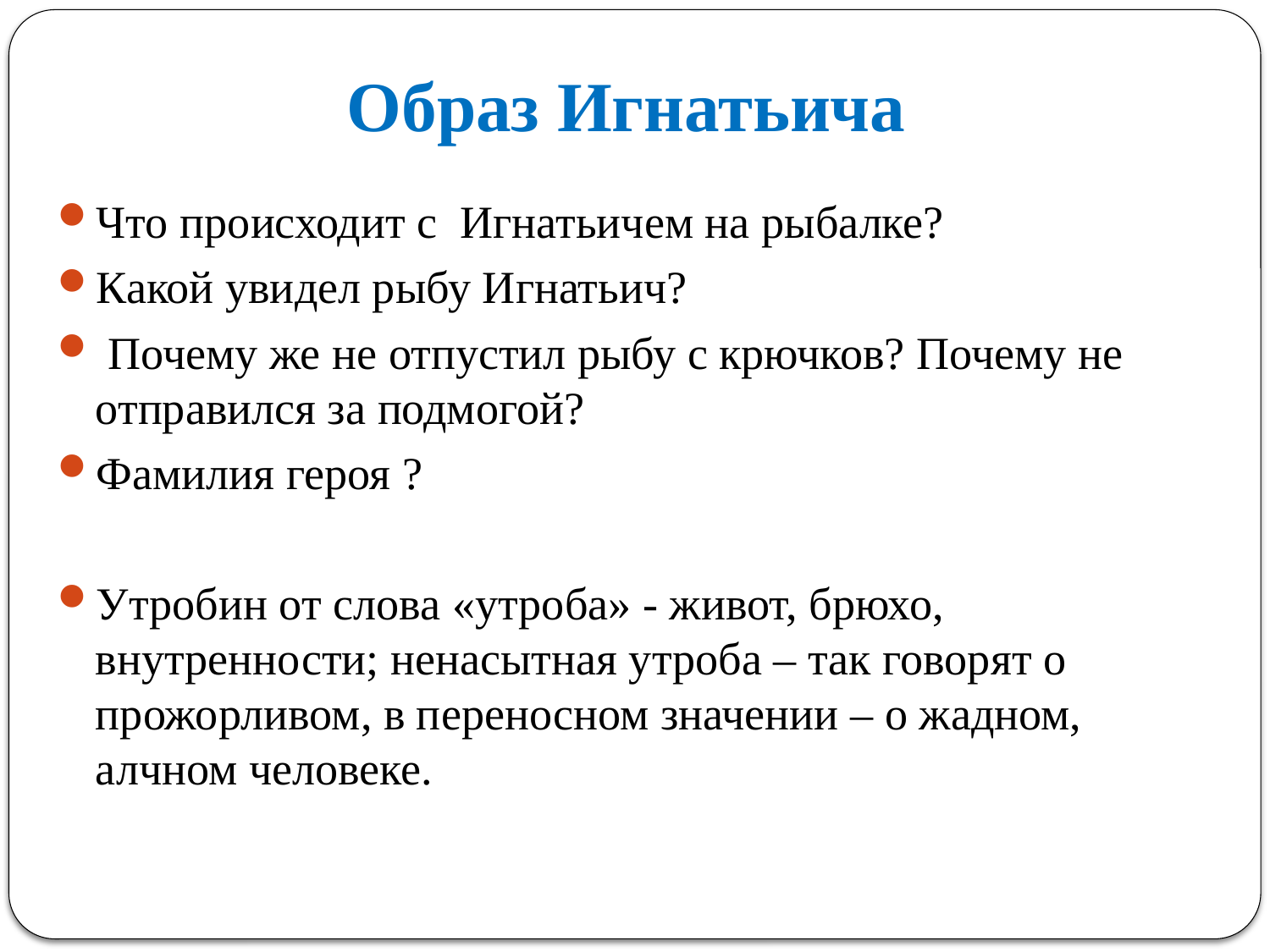

# Образ Игнатьича
Что происходит с  Игнатьичем на рыбалке?
Какой увидел рыбу Игнатьич?
 Почему же не отпустил рыбу с крючков? Почему не отправился за подмогой?
Фамилия героя ?

Утробин от слова «утроба» - живот, брюхо, внутренности; ненасытная утроба – так говорят о прожорливом, в переносном значении – о жадном, алчном человеке.